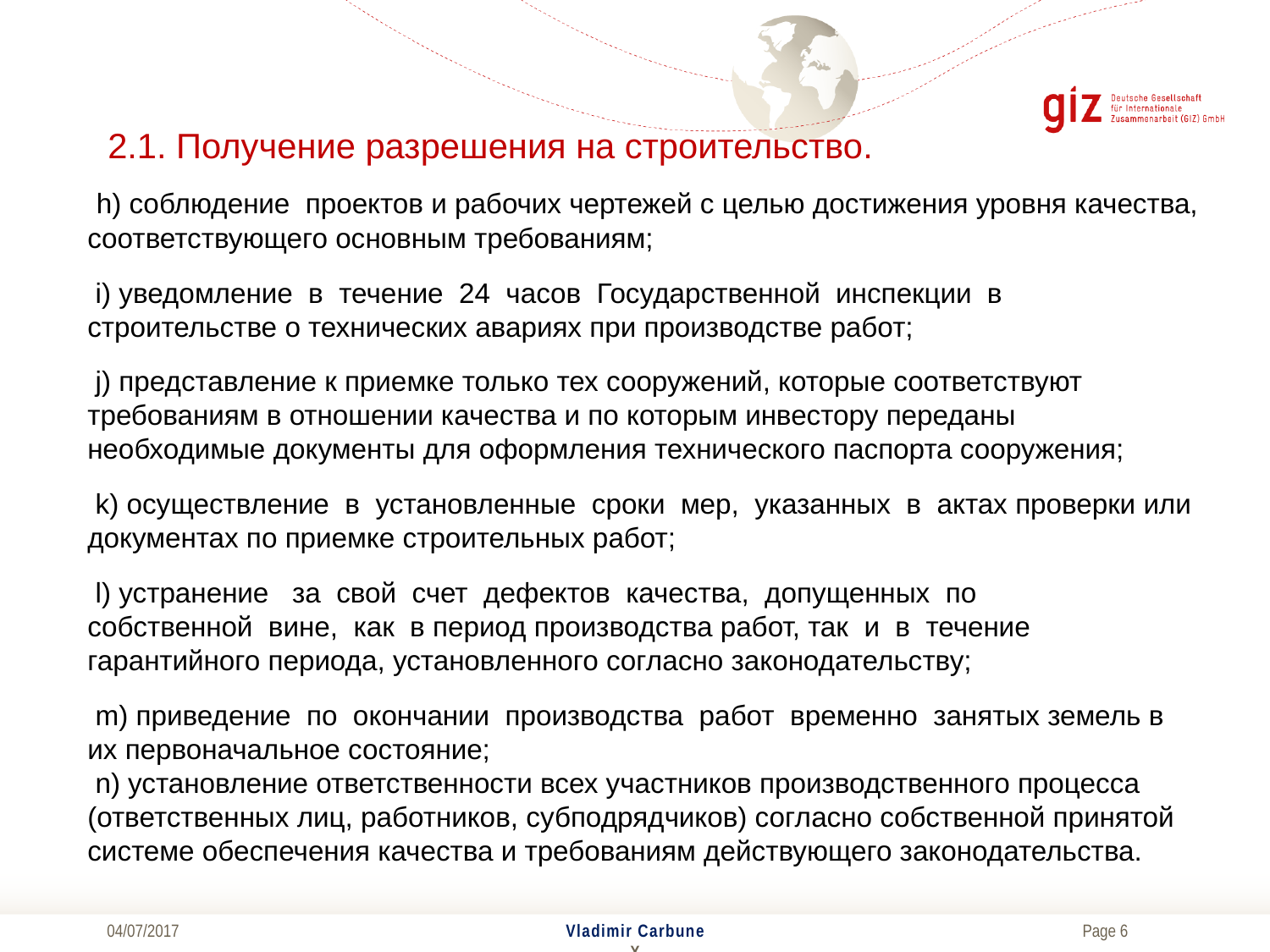

# 2.1. Получение разрешения на строительство.
 h) соблюдение  проектов и рабочих чертежей с целью достижения уровня качества, соответствующего основным требованиям;
 i) уведомление  в  течение  24  часов  Государственной  инспекции  в строительстве о технических авариях при производстве работ;
 j) представление к приемке только тех сооружений, которые соответствуют требованиям в отношении качества и по которым инвестору переданы необходимые документы для оформления технического паспорта сооружения;
 k) осуществление  в  установленные  сроки  мер,  указанных  в  актах проверки или документах по приемке строительных работ;
 l) устранение   за  свой  счет  дефектов  качества,  допущенных  по собственной  вине,  как  в период производства работ, так  и  в  течение гарантийного периода, установленного согласно законодательству;
 m) приведение  по  окончании  производства  работ  временно  занятых земель в их первоначальное состояние;
 n) установление ответственности всех участников производственного процесса (ответственных лиц, работников, субподрядчиков) согласно собственной принятой системе обеспечения качества и требованиям действующего законодательства.

04/07/2017
Vladimir Carbune
X